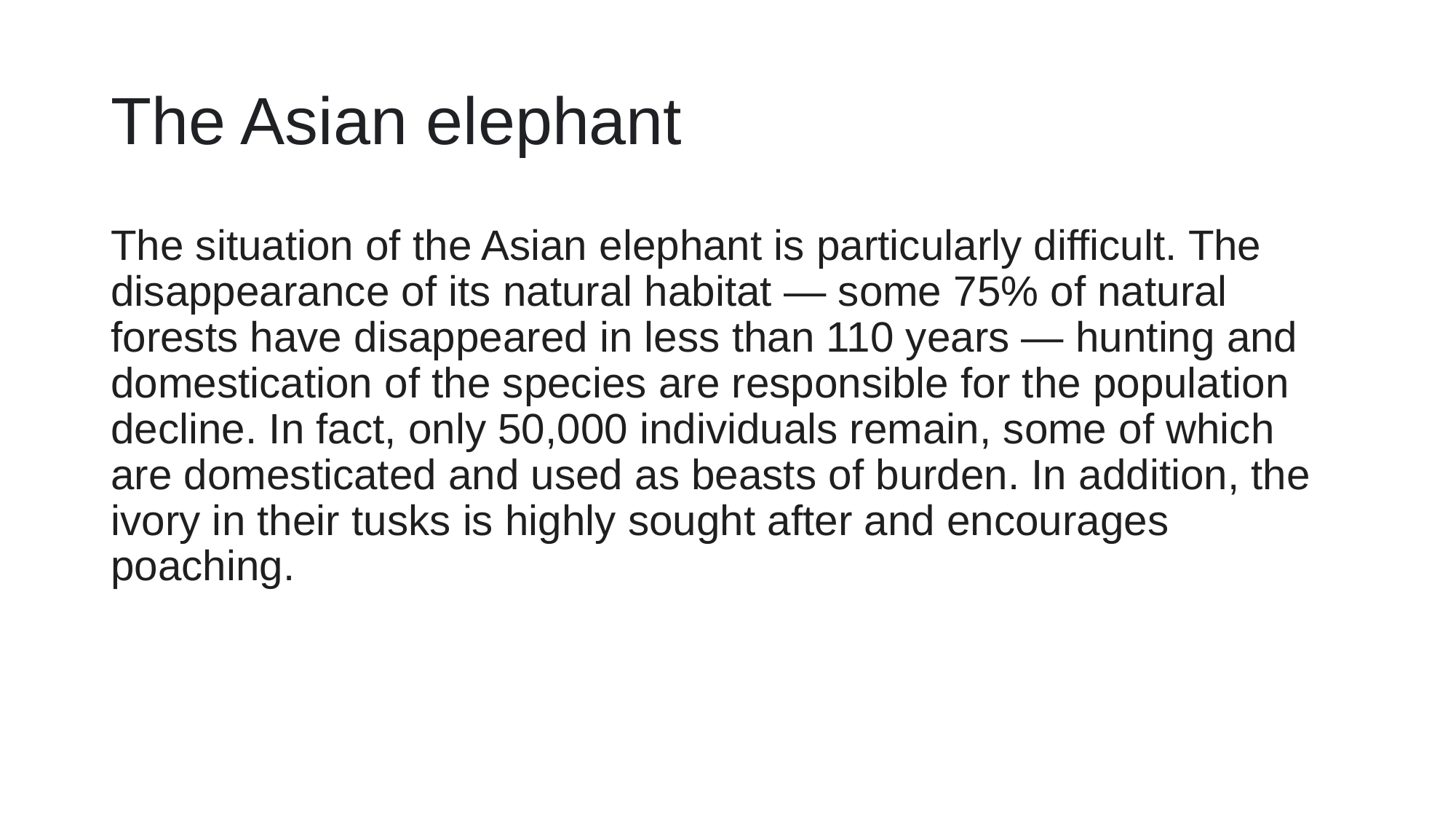

# The Asian elephant
The situation of the Asian elephant is particularly difficult. The disappearance of its natural habitat — some 75% of natural forests have disappeared in less than 110 years — hunting and domestication of the species are responsible for the population decline. In fact, only 50,000 individuals remain, some of which are domesticated and used as beasts of burden. In addition, the ivory in their tusks is highly sought after and encourages poaching.